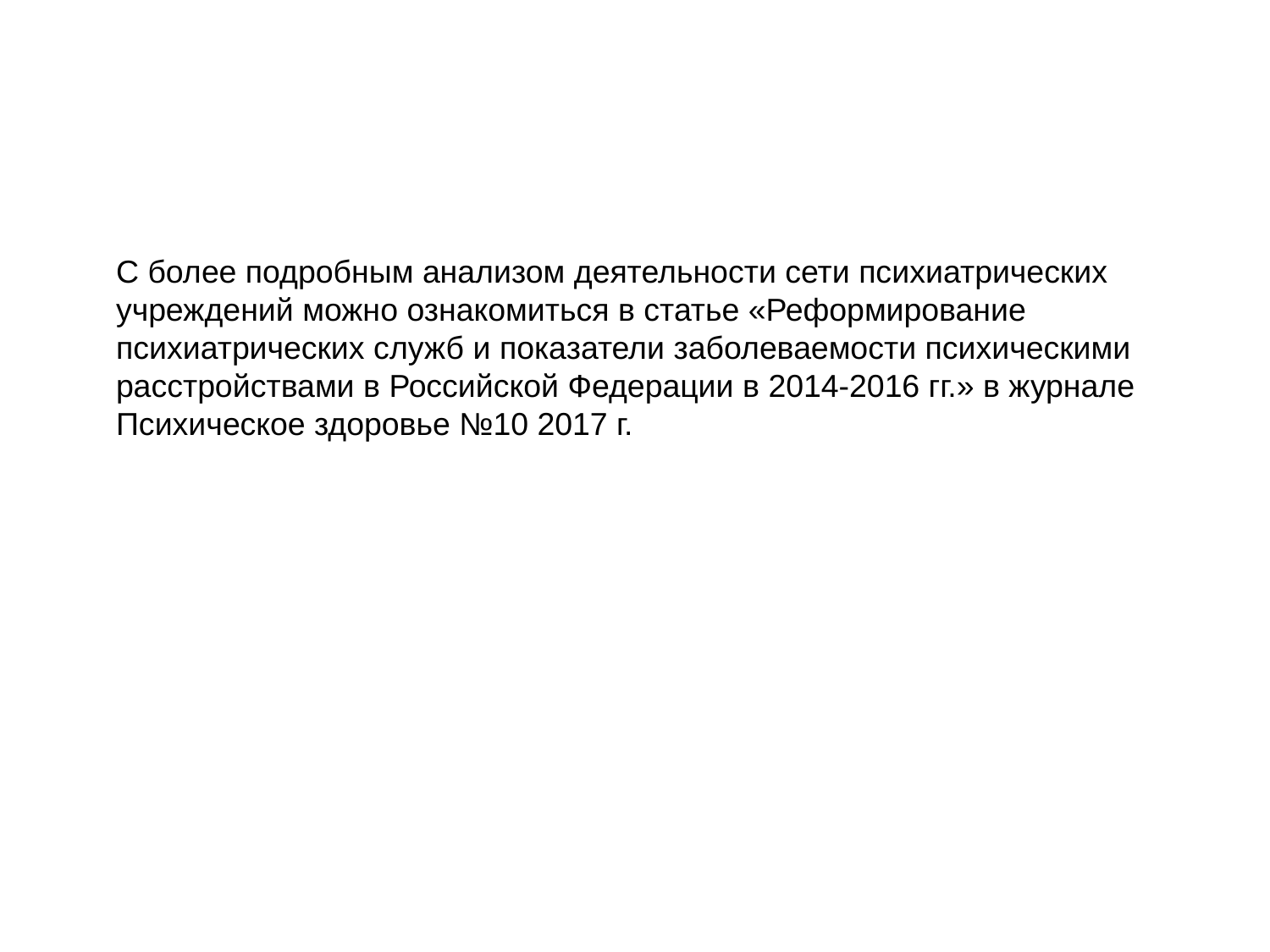

С более подробным анализом деятельности сети психиатрических учреждений можно ознакомиться в статье «Реформирование психиатрических служб и показатели заболеваемости психическими расстройствами в Российской Федерации в 2014-2016 гг.» в журнале Психическое здоровье №10 2017 г.